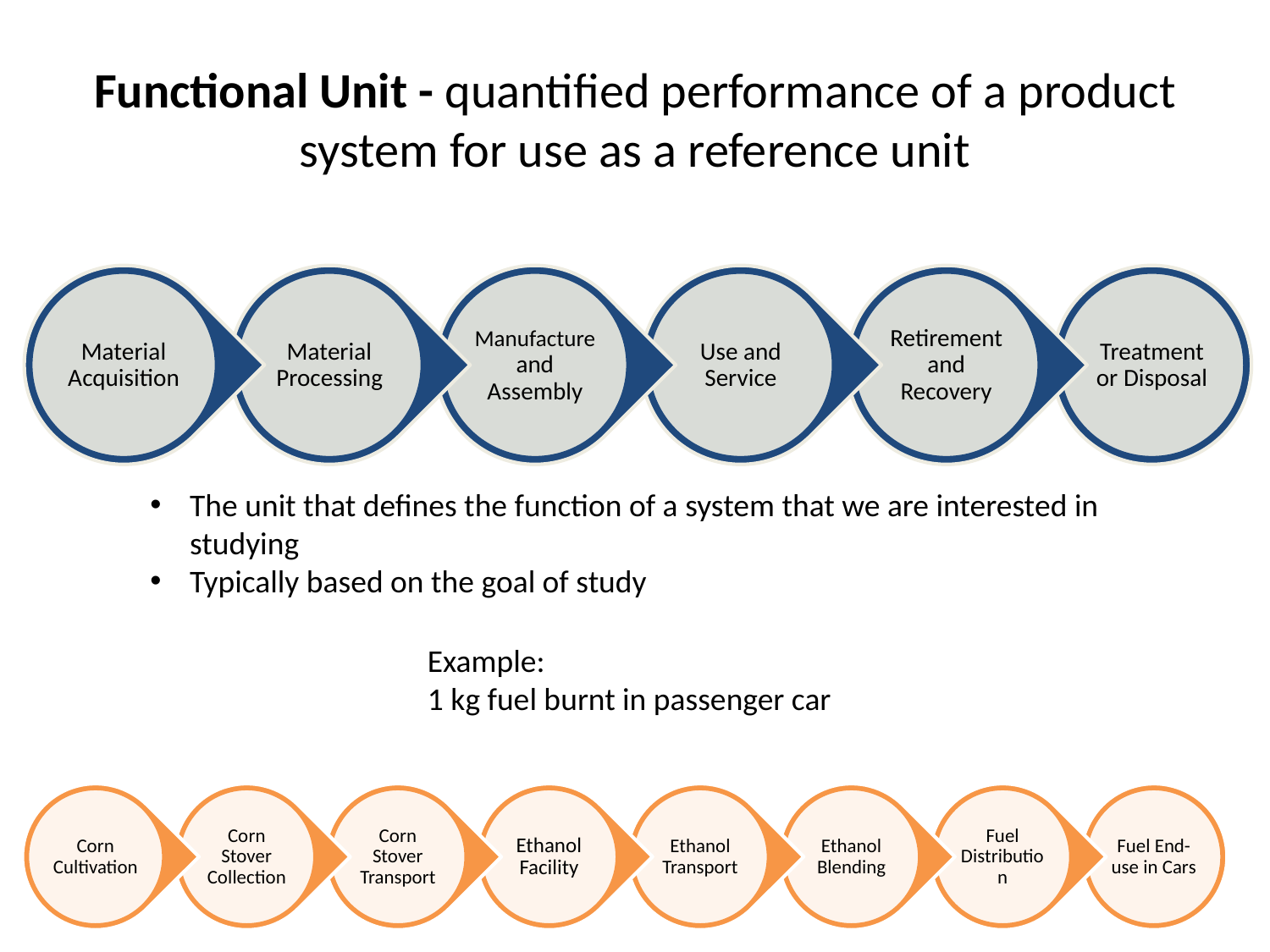

# Functional Unit - quantified performance of a product system for use as a reference unit
Treatment or Disposal
Retirement and Recovery
Use and Service
Manufacture and Assembly
Material Processing
Material Acquisition
The unit that defines the function of a system that we are interested in studying
Typically based on the goal of study

Example:
1 kg fuel burnt in passenger car
Fuel End-use in Cars
Fuel Distribution
Ethanol Blending
Ethanol Transport
Ethanol Facility
Corn Stover Transport
Corn Stover Collection
Corn Cultivation
27